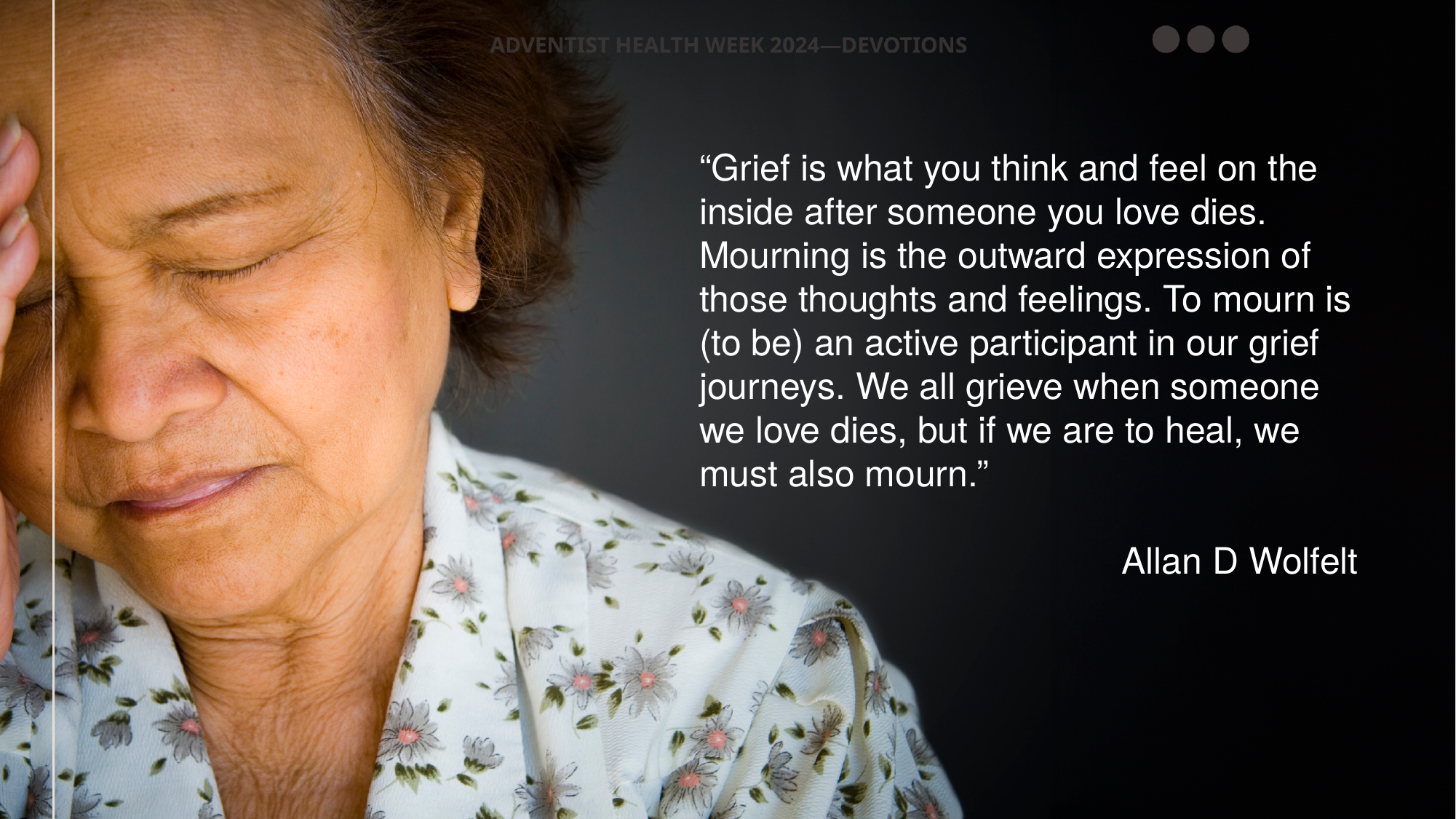

“Grief is what you think and feel on the inside after someone you love dies. Mourning is the outward expression of those thoughts and feelings. To mourn is (to be) an active participant in our grief journeys. We all grieve when someone we love dies, but if we are to heal, we must also mourn.”

Allan D Wolfelt